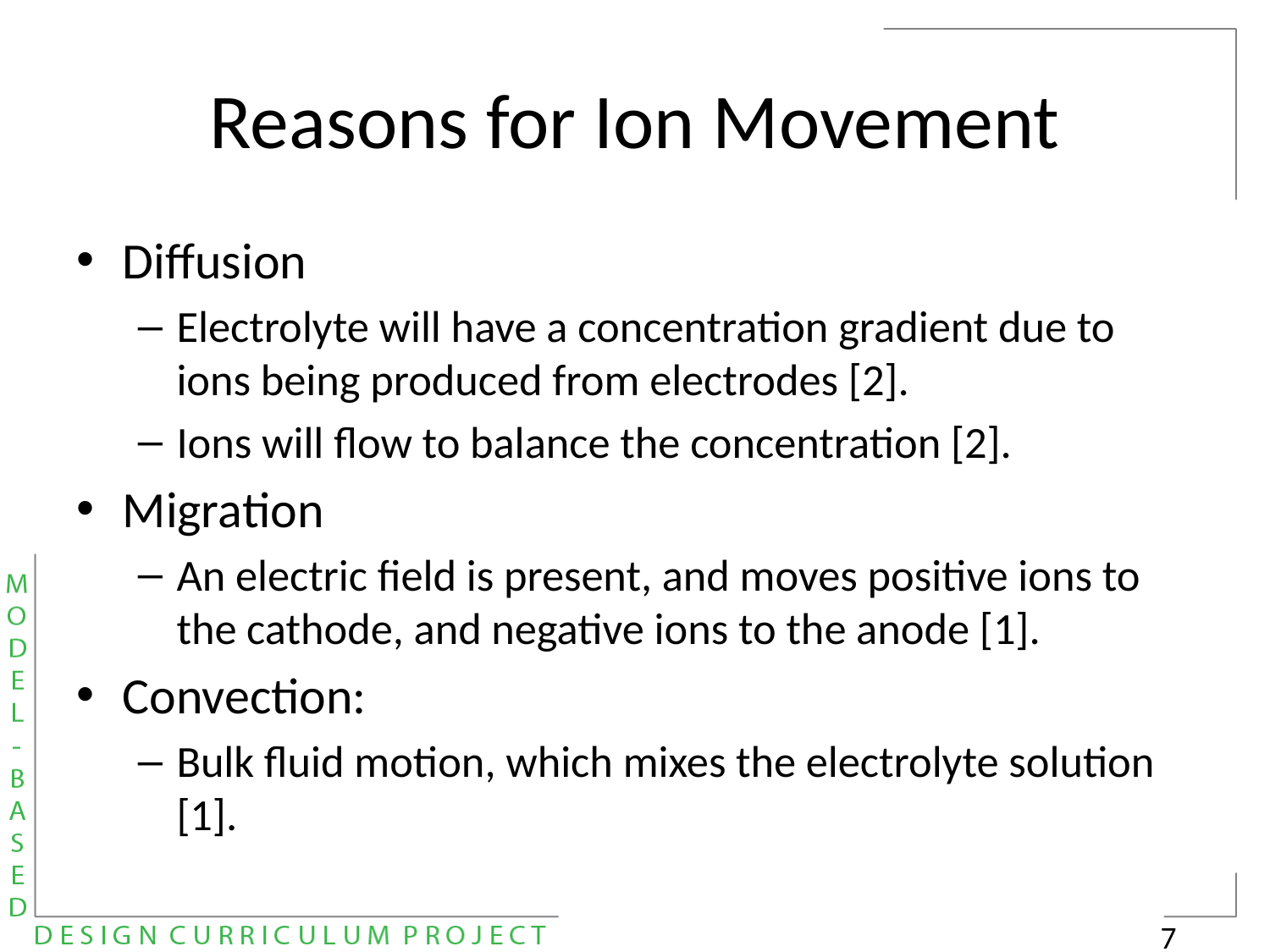

# Reasons for Ion Movement
Diffusion
Electrolyte will have a concentration gradient due to ions being produced from electrodes [2].
Ions will flow to balance the concentration [2].
Migration
An electric field is present, and moves positive ions to the cathode, and negative ions to the anode [1].
Convection:
Bulk fluid motion, which mixes the electrolyte solution [1].